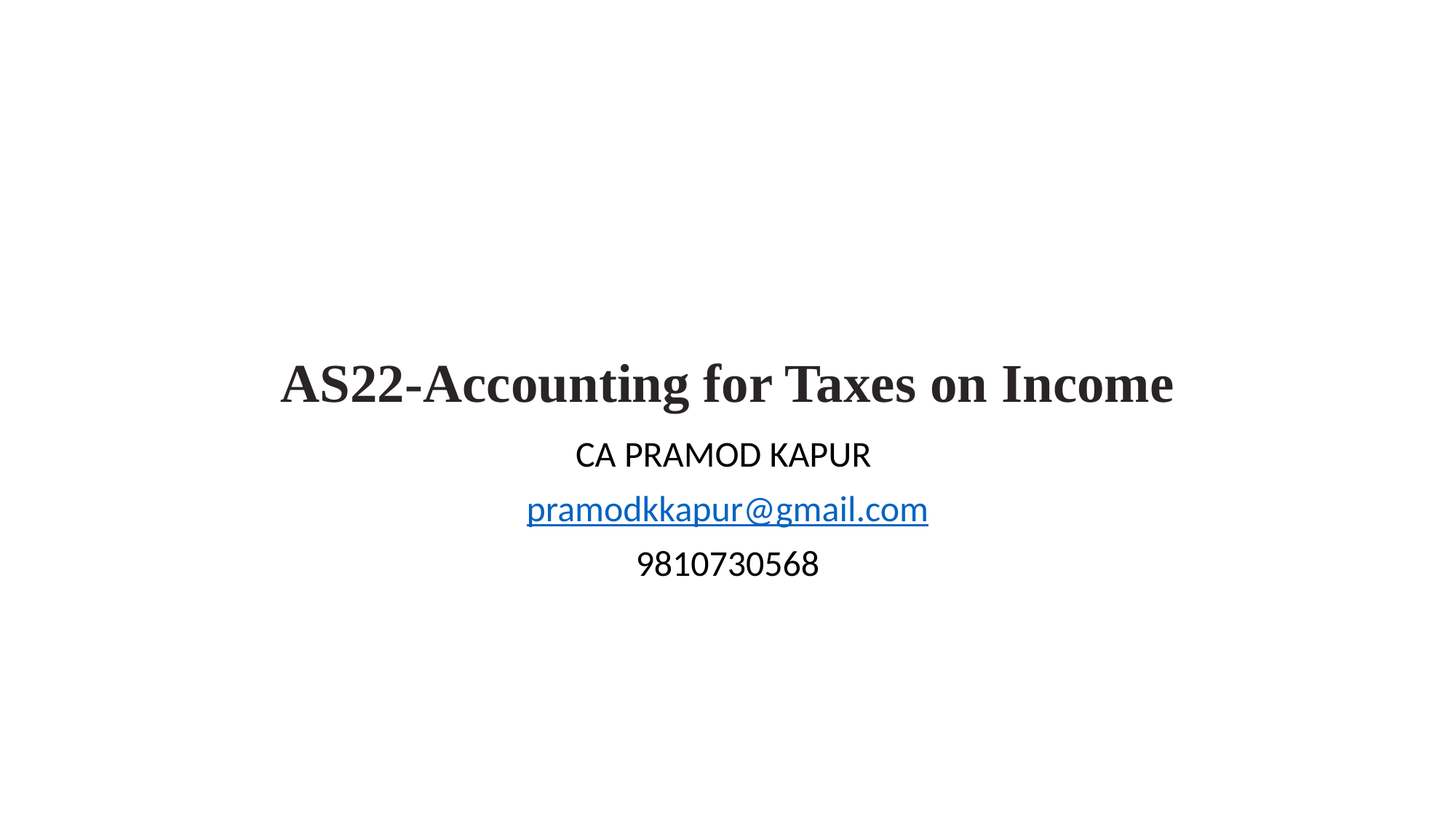

# AS22-Accounting for Taxes on Income
CA PRAMOD KAPUR
pramodkkapur@gmail.com
9810730568